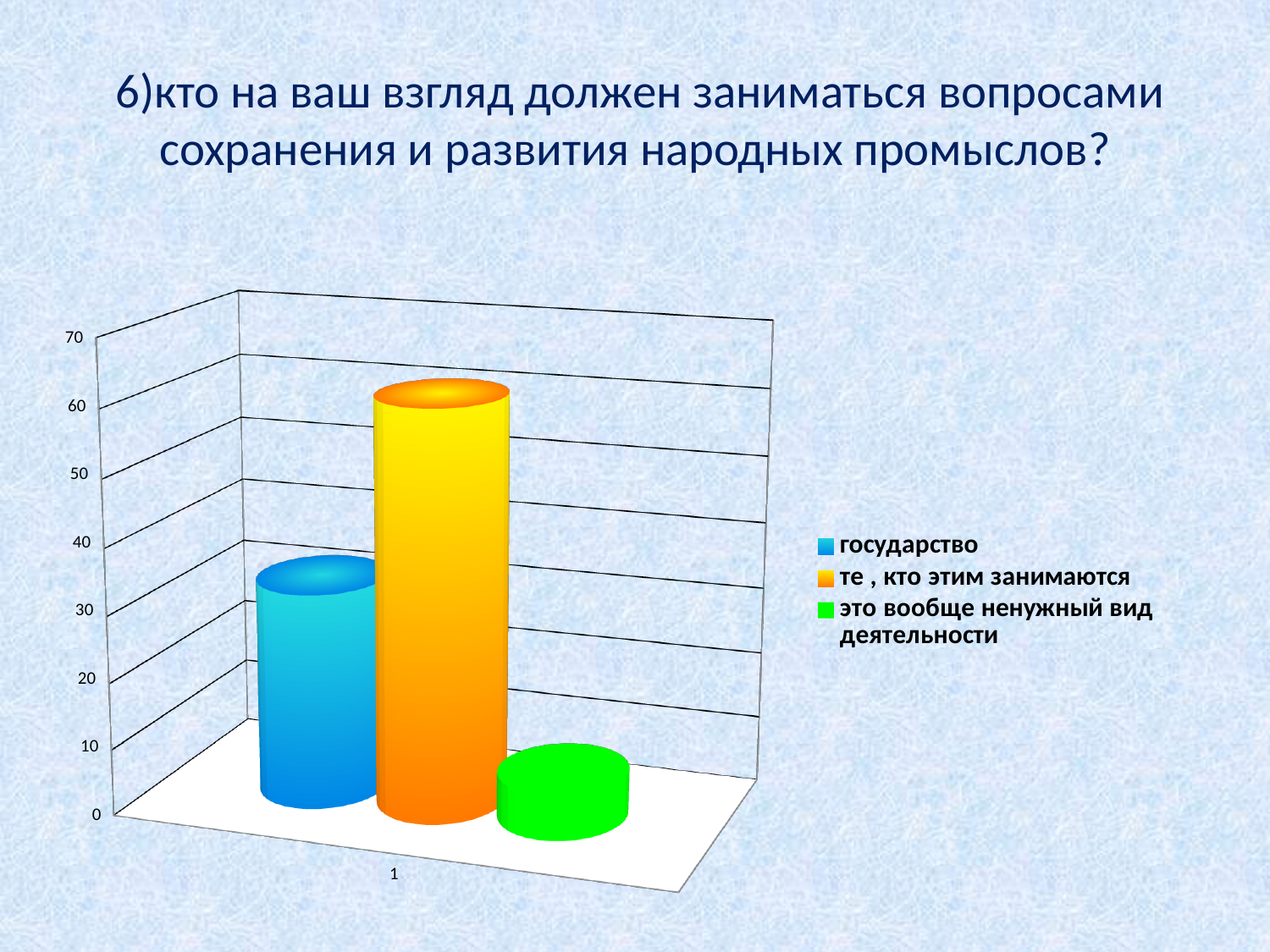

# 6)кто на ваш взгляд должен заниматься вопросами сохранения и развития народных промыслов?

[unsupported chart]